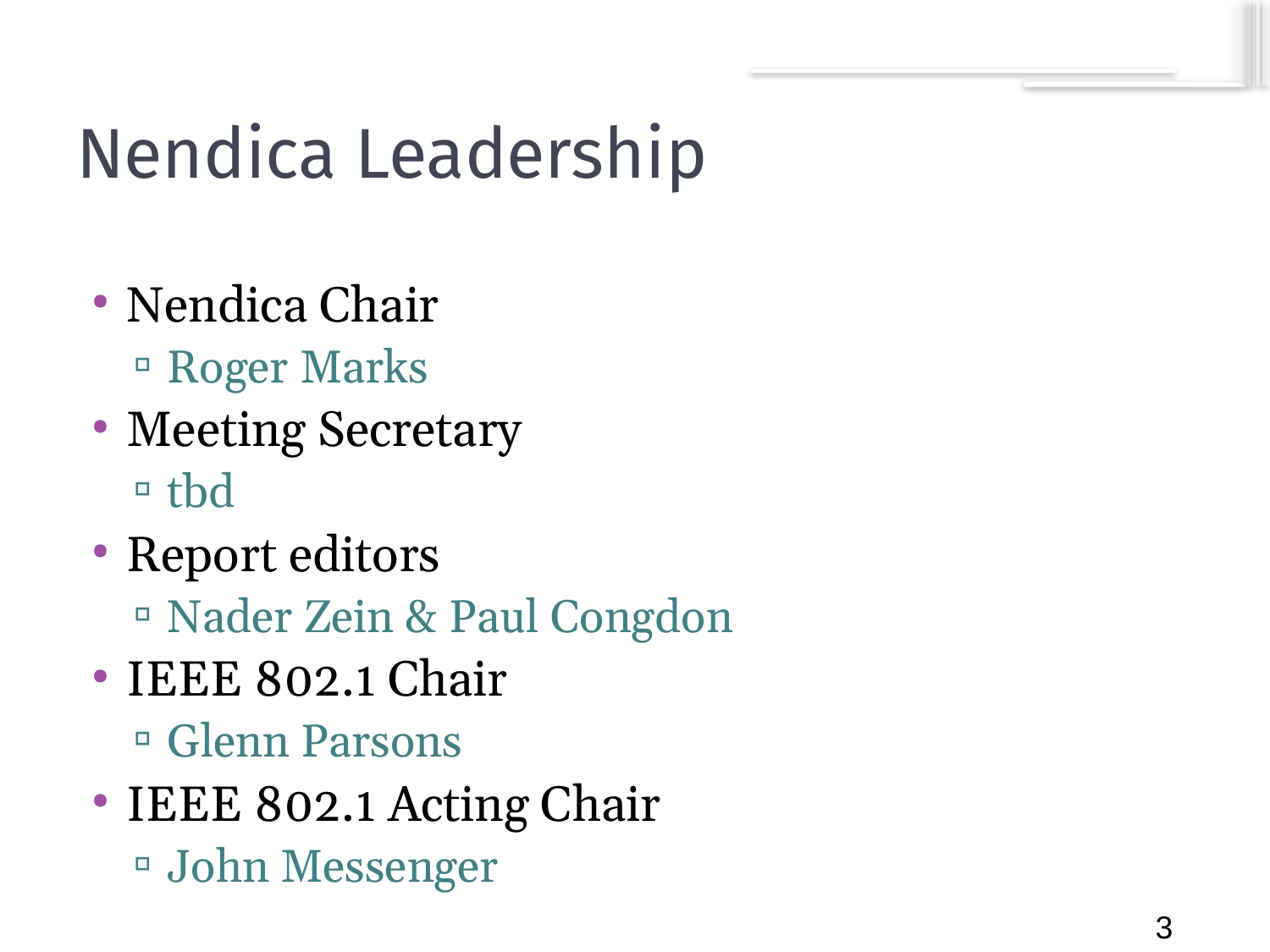

3
# Nendica Leadership
Nendica Chair
Roger Marks
Meeting Secretary
tbd
Report editors
Nader Zein & Paul Congdon
IEEE 802.1 Chair
Glenn Parsons
IEEE 802.1 Acting Chair
John Messenger